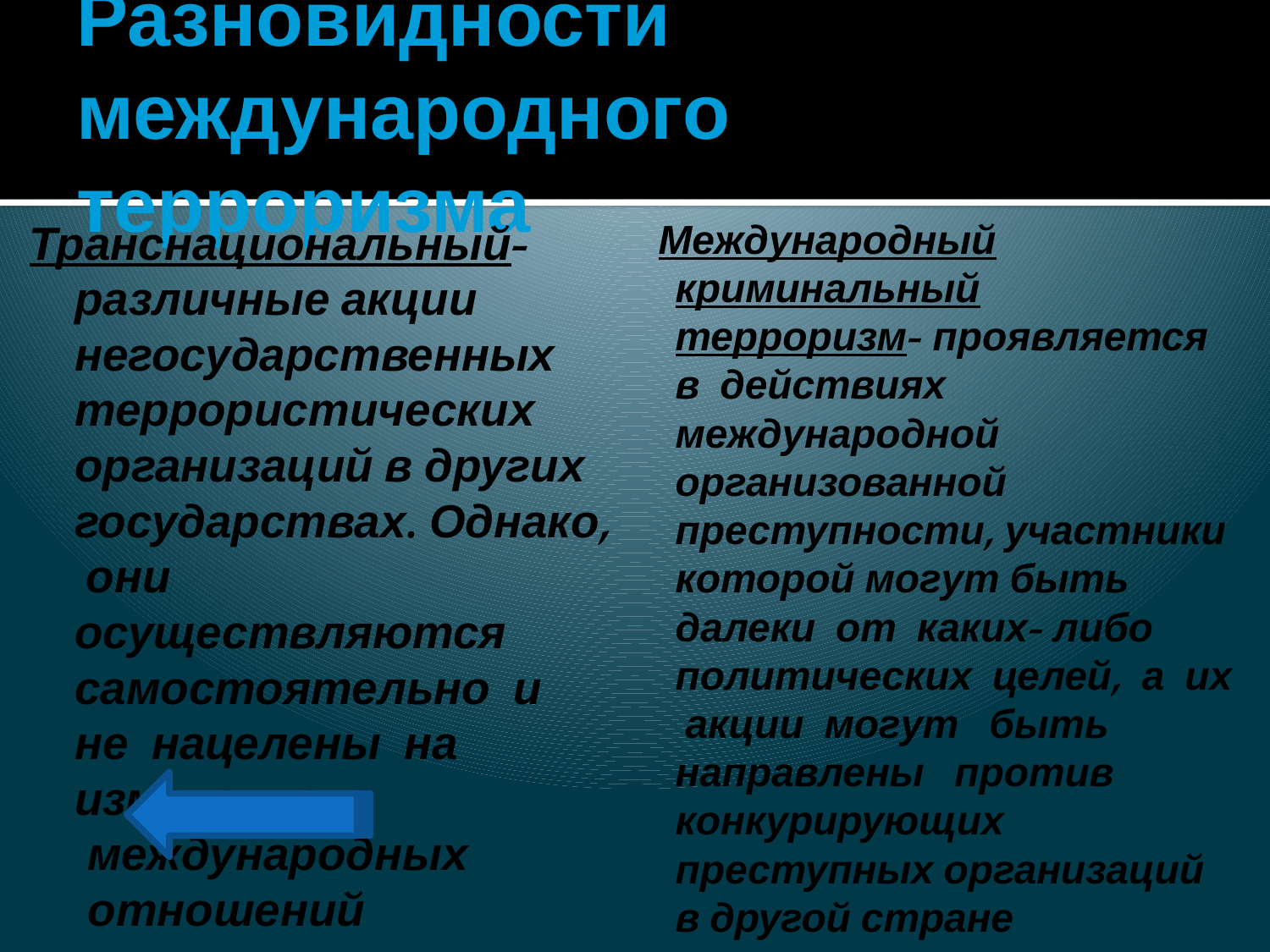

# Разновидности международного терроризма
Транснациональный- различные акции негосударственных террористических организаций в других  государствах. Однако,  они  осуществляются  самостоятельно  и  не  нацелены  на  изменение
     международных
     отношений

  Международный криминальный терроризм- проявляется  в  действиях   международной организованной преступности, участники которой могут быть далеки  от  каких- либо политических  целей,  а  их  акции  могут   быть   направлены   против конкурирующих преступных организаций в другой стране